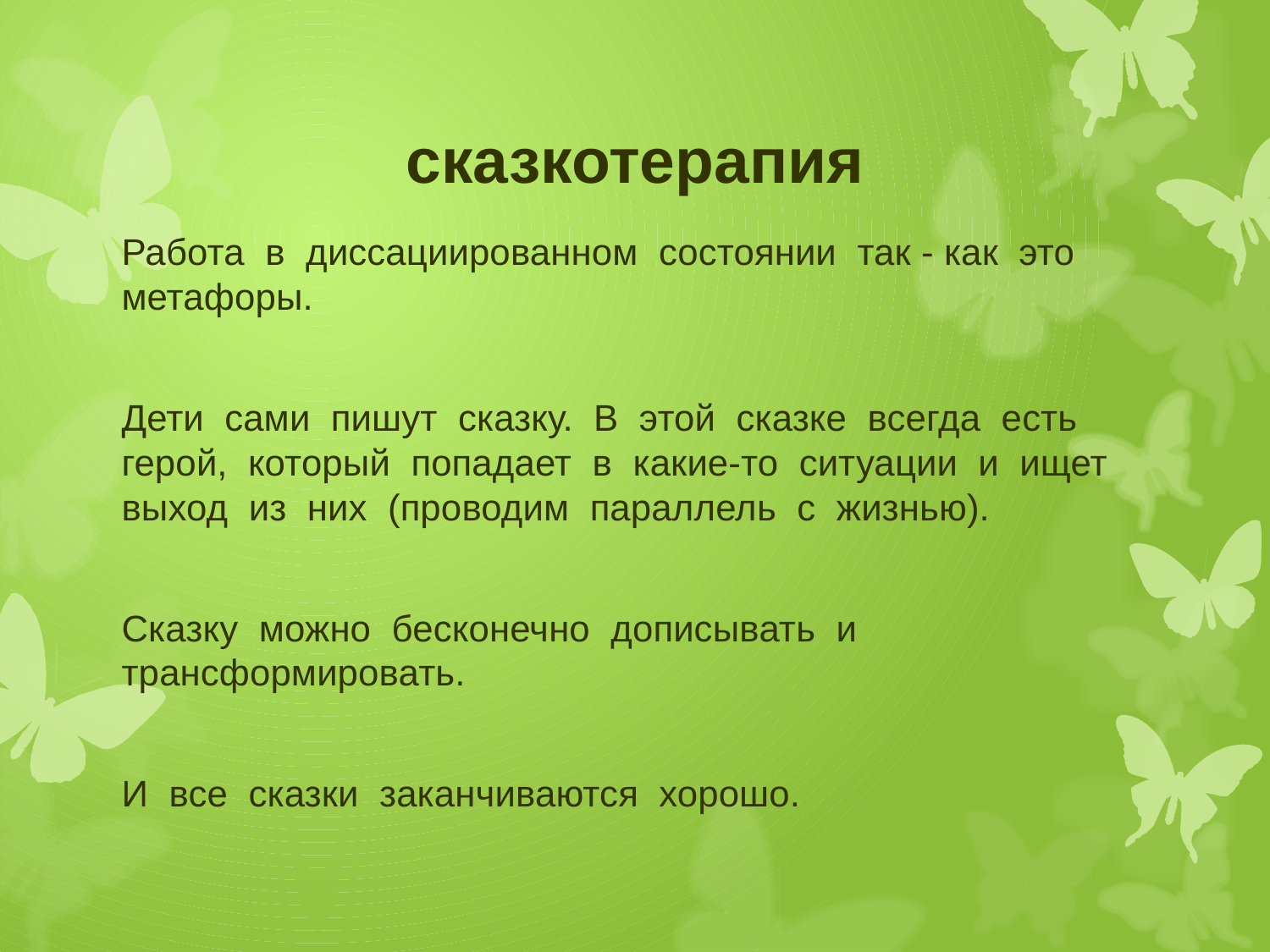

# сказкотерапия
	Работа  в  диссациированном  состоянии  так - как  это  метафоры.

	Дети  сами  пишут  сказку.  В  этой  сказке  всегда  есть  герой,  который  попадает  в  какие-то  ситуации  и  ищет  выход  из  них  (проводим  параллель  с  жизнью).

	Сказку  можно  бесконечно  дописывать  и  трансформировать.

	И  все  сказки  заканчиваются  хорошо.